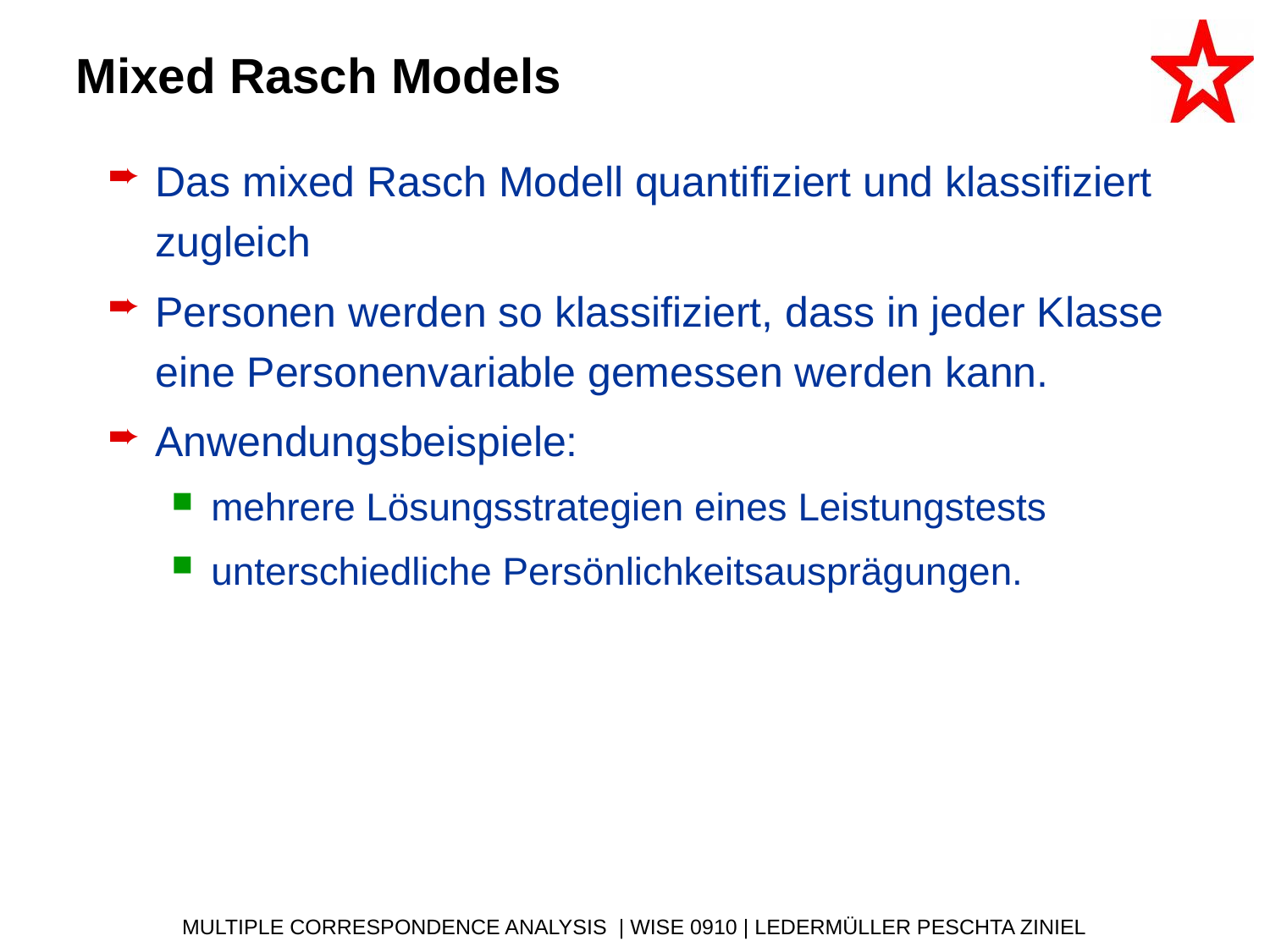

# Mixed Rasch Models
Das mixed Rasch Modell quantifiziert und klassifiziert zugleich
Personen werden so klassifiziert, dass in jeder Klasse eine Personenvariable gemessen werden kann.
Anwendungsbeispiele:
mehrere Lösungsstrategien eines Leistungstests
unterschiedliche Persönlichkeitsausprägungen.